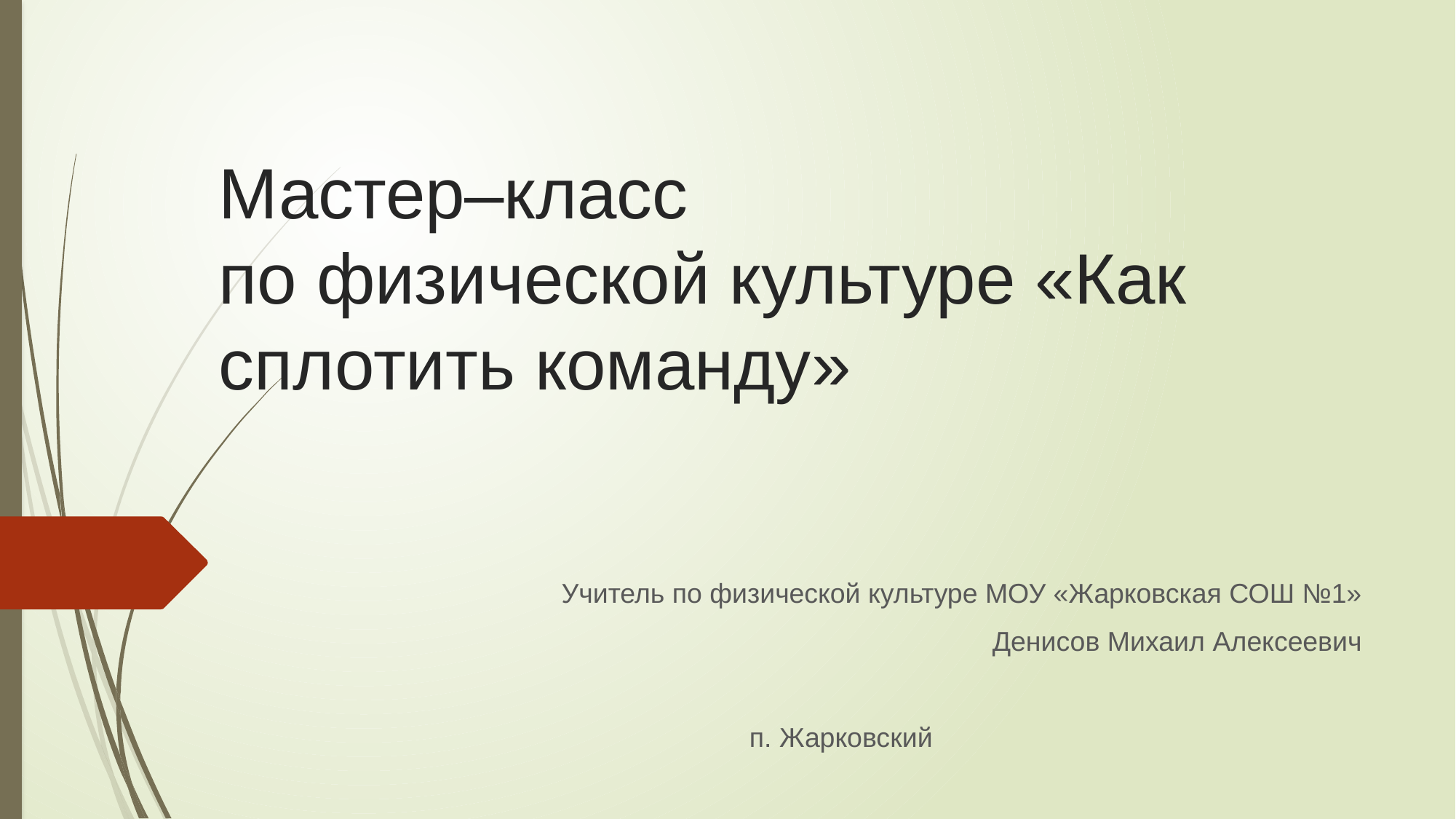

# Мастер–класс по физической культуре «Как сплотить команду»
Учитель по физической культуре МОУ «Жарковская СОШ №1»
Денисов Михаил Алексеевич

п. Жарковский